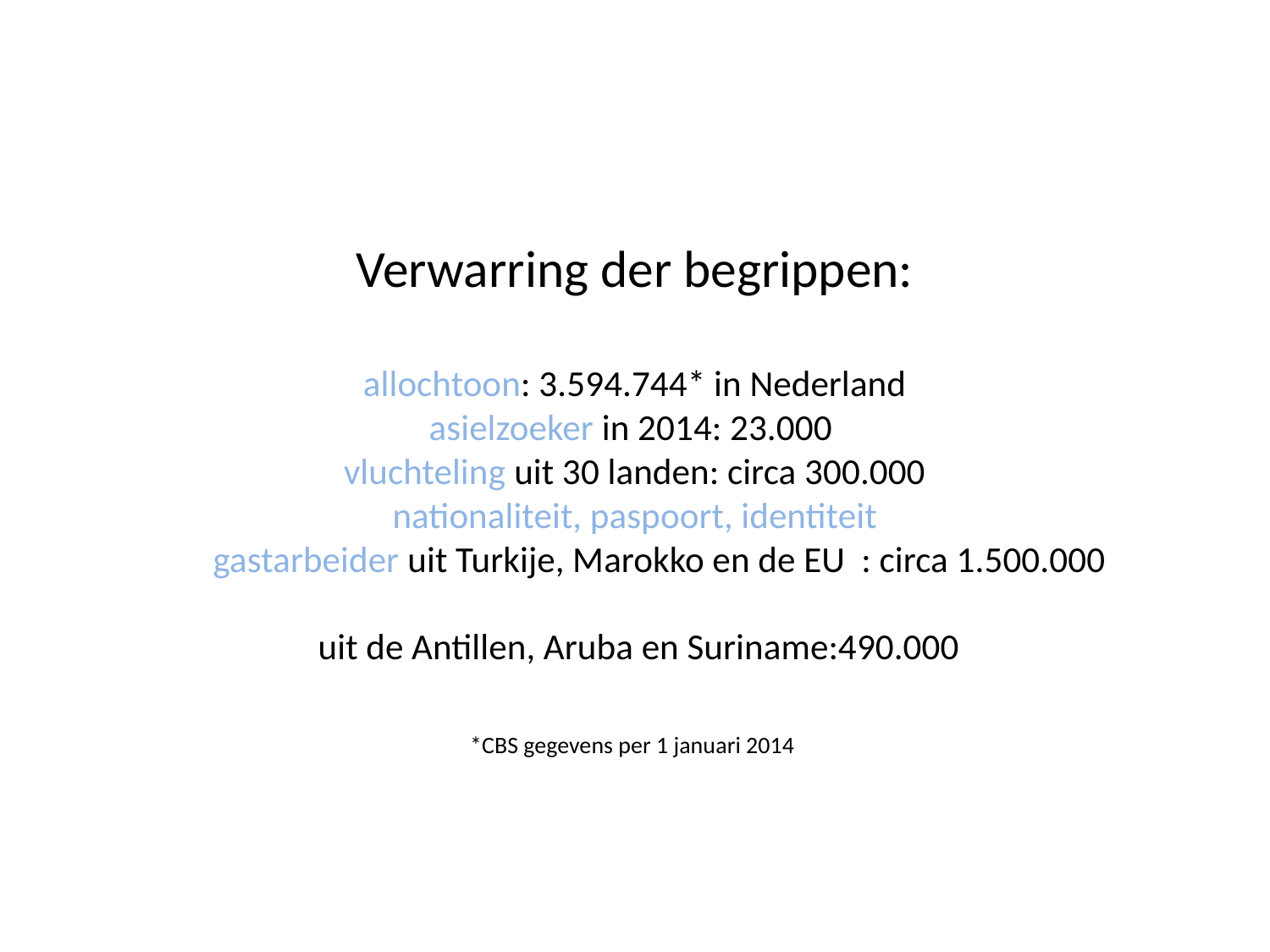

# Verwarring der begrippen: allochtoon: 3.594.744* in Nederland asielzoeker in 2014: 23.000 vluchteling uit 30 landen: circa 300.000 nationaliteit, paspoort, identiteit gastarbeider uit Turkije, Marokko en de EU  : circa 1.500.000 uit de Antillen, Aruba en Suriname:490.000 *CBS gegevens per 1 januari 2014